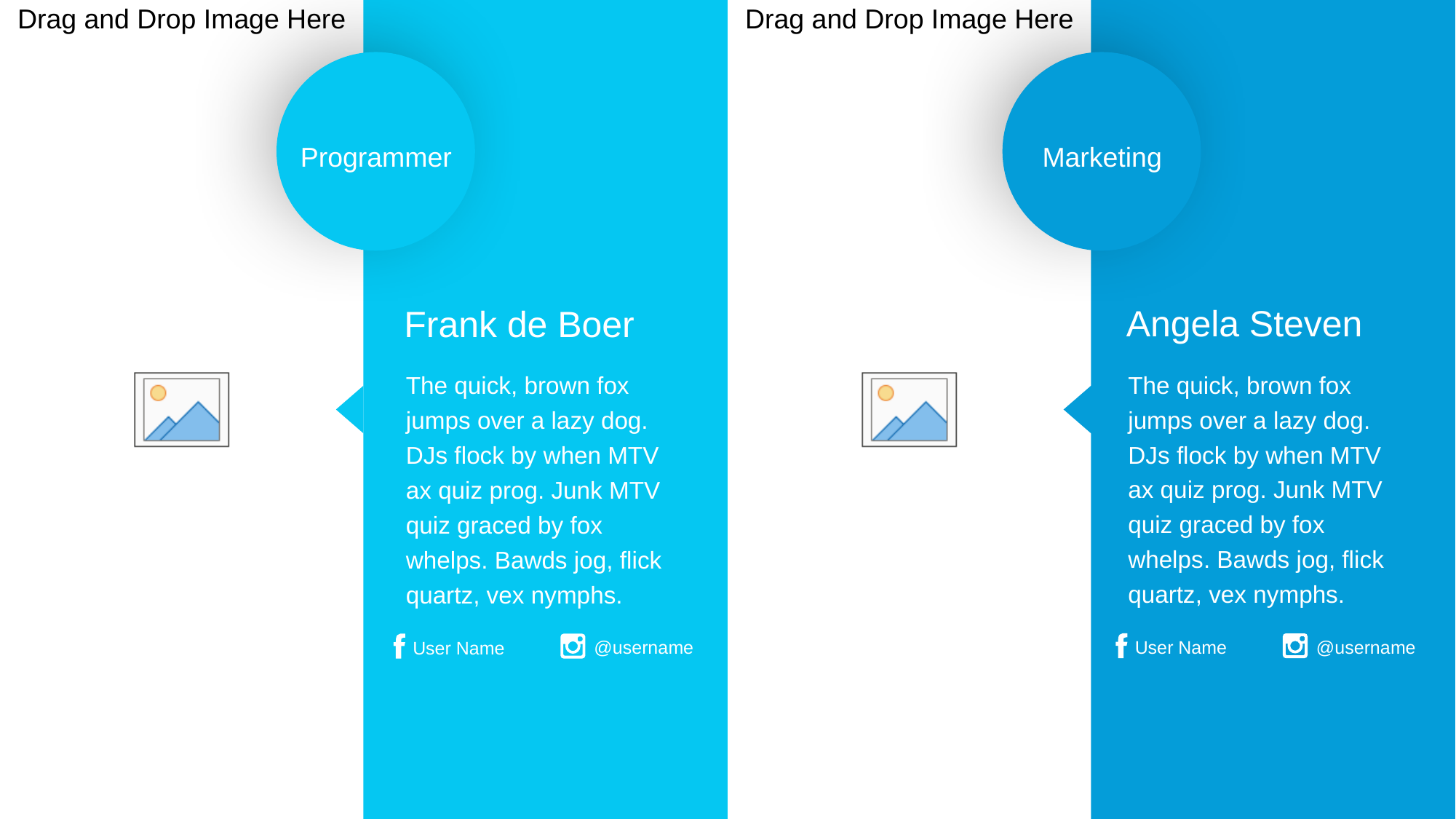

Programmer
Marketing

Angela Steven
Frank de Boer
The quick, brown fox jumps over a lazy dog. DJs flock by when MTV ax quiz prog. Junk MTV quiz graced by fox whelps. Bawds jog, flick quartz, vex nymphs.
The quick, brown fox jumps over a lazy dog. DJs flock by when MTV ax quiz prog. Junk MTV quiz graced by fox whelps. Bawds jog, flick quartz, vex nymphs.
@username
User Name
@username
User Name